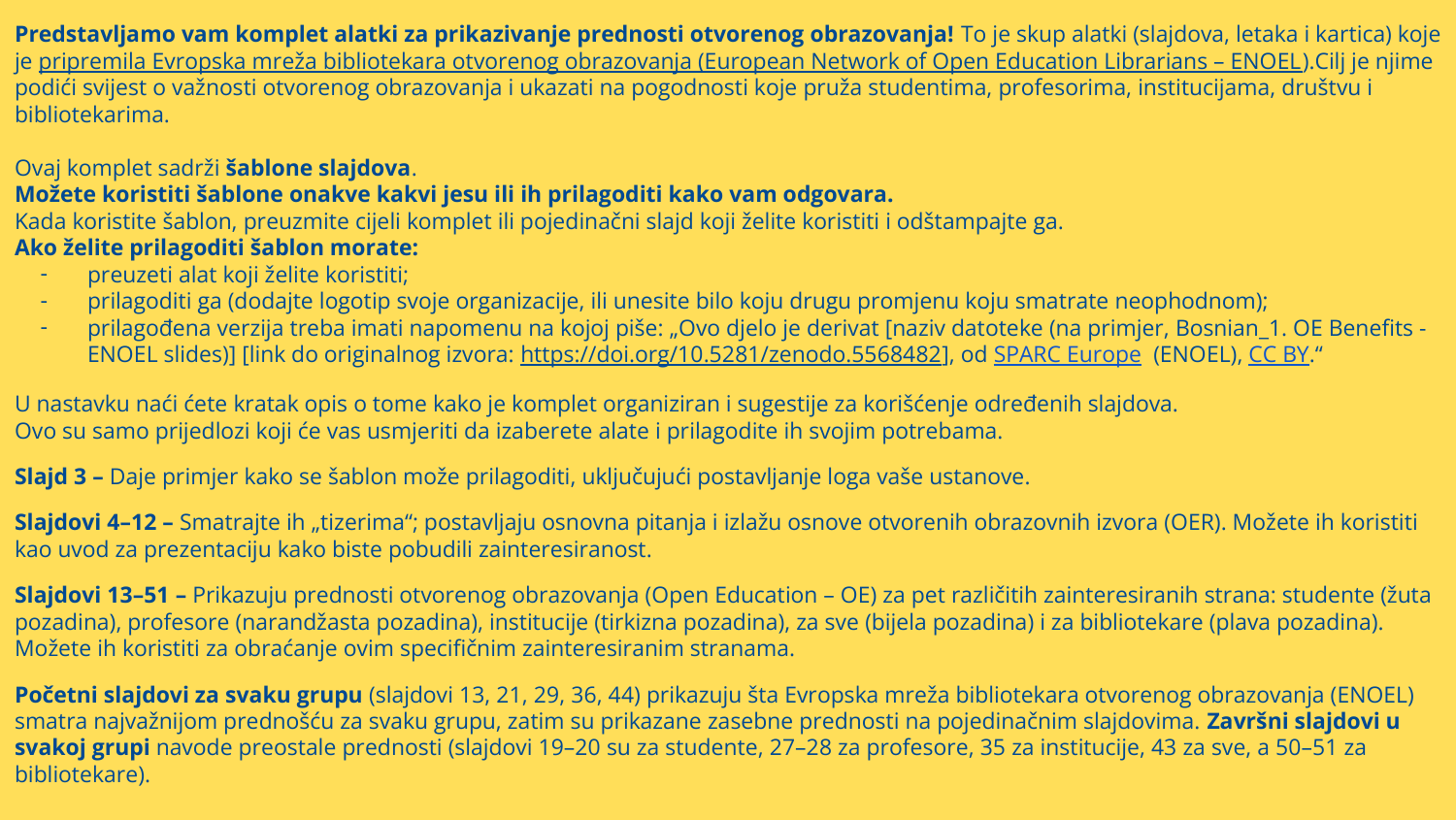

Predstavljamo vam komplet alatki za prikazivanje prednosti otvorenog obrazovanja! To je skup alatki (slajdova, letaka i kartica) koje je pripremila Evropska mreža bibliotekara otvorenog obrazovanja (European Network of Open Education Librarians – ENOEL).Cilj je njime podići svijest o važnosti otvorenog obrazovanja i ukazati na pogodnosti koje pruža studentima, profesorima, institucijama, društvu i bibliotekarima.

Ovaj komplet sadrži šablone slajdova.
Možete koristiti šablone onakve kakvi jesu ili ih prilagoditi kako vam odgovara.
Kada koristite šablon, preuzmite cijeli komplet ili pojedinačni slajd koji želite koristiti i odštampajte ga.
Ako želite prilagoditi šablon morate:
preuzeti alat koji želite koristiti;
prilagoditi ga (dodajte logotip svoje organizacije, ili unesite bilo koju drugu promjenu koju smatrate neophodnom);
prilagođena verzija treba imati napomenu na kojoj piše: „Ovo djelo je derivat [naziv datoteke (na primjer, Bosnian_1. OE Benefits - ENOEL slides)] [link do originalnog izvora: https://doi.org/10.5281/zenodo.5568482], od SPARC Europe  (ENOEL), CC BY.“

U nastavku naći ćete kratak opis o tome kako je komplet organiziran i sugestije za korišćenje određenih slajdova.
Ovo su samo prijedlozi koji će vas usmjeriti da izaberete alate i prilagodite ih svojim potrebama.

Slajd 3 – Daje primjer kako se šablon može prilagoditi, uključujući postavljanje loga vaše ustanove.

Slajdovi 4–12 – Smatrajte ih „tizerima“; postavljaju osnovna pitanja i izlažu osnove otvorenih obrazovnih izvora (OER). Možete ih koristiti kao uvod za prezentaciju kako biste pobudili zainteresiranost.

Slajdovi 13–51 – Prikazuju prednosti otvorenog obrazovanja (Open Education – OE) za pet različitih zainteresiranih strana: studente (žuta pozadina), profesore (narandžasta pozadina), institucije (tirkizna pozadina), za sve (bijela pozadina) i za bibliotekare (plava pozadina). Možete ih koristiti za obraćanje ovim specifičnim zainteresiranim stranama.

Početni slajdovi za svaku grupu (slajdovi 13, 21, 29, 36, 44) prikazuju šta Evropska mreža bibliotekara otvorenog obrazovanja (ENOEL) smatra najvažnijom prednošću za svaku grupu, zatim su prikazane zasebne prednosti na pojedinačnim slajdovima. Završni slajdovi u svakoj grupi navode preostale prednosti (slajdovi 19–20 su za studente, 27–28 za profesore, 35 za institucije, 43 za sve, a 50–51 za bibliotekare).